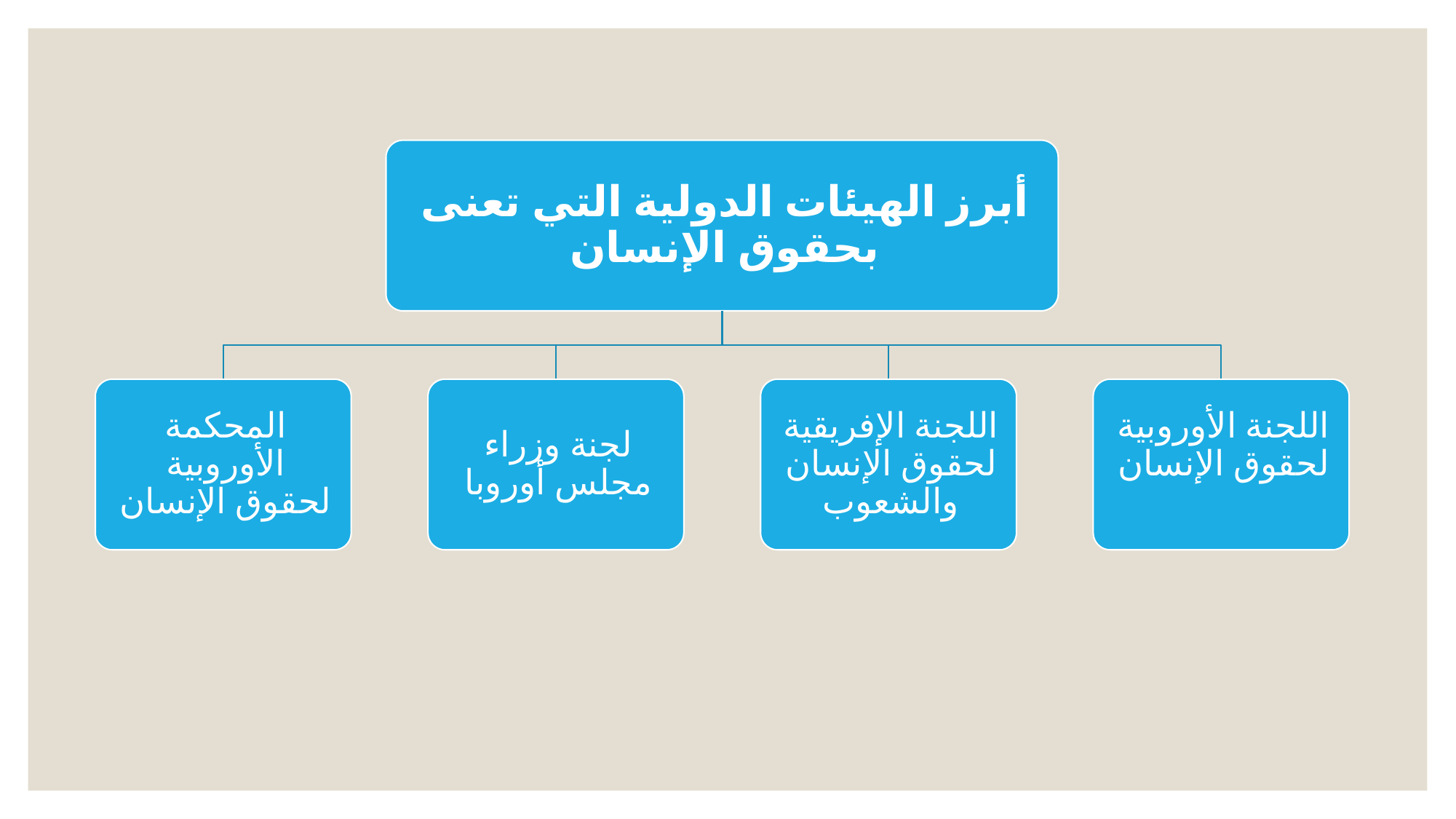

أبرز الهيئات الدولية التي تعنى بحقوق الإنسان
المحكمة الأوروبية لحقوق الإنسان
لجنة وزراء مجلس أوروبا
اللجنة الإفريقية لحقوق الإنسان والشعوب
اللجنة الأوروبية لحقوق الإنسان